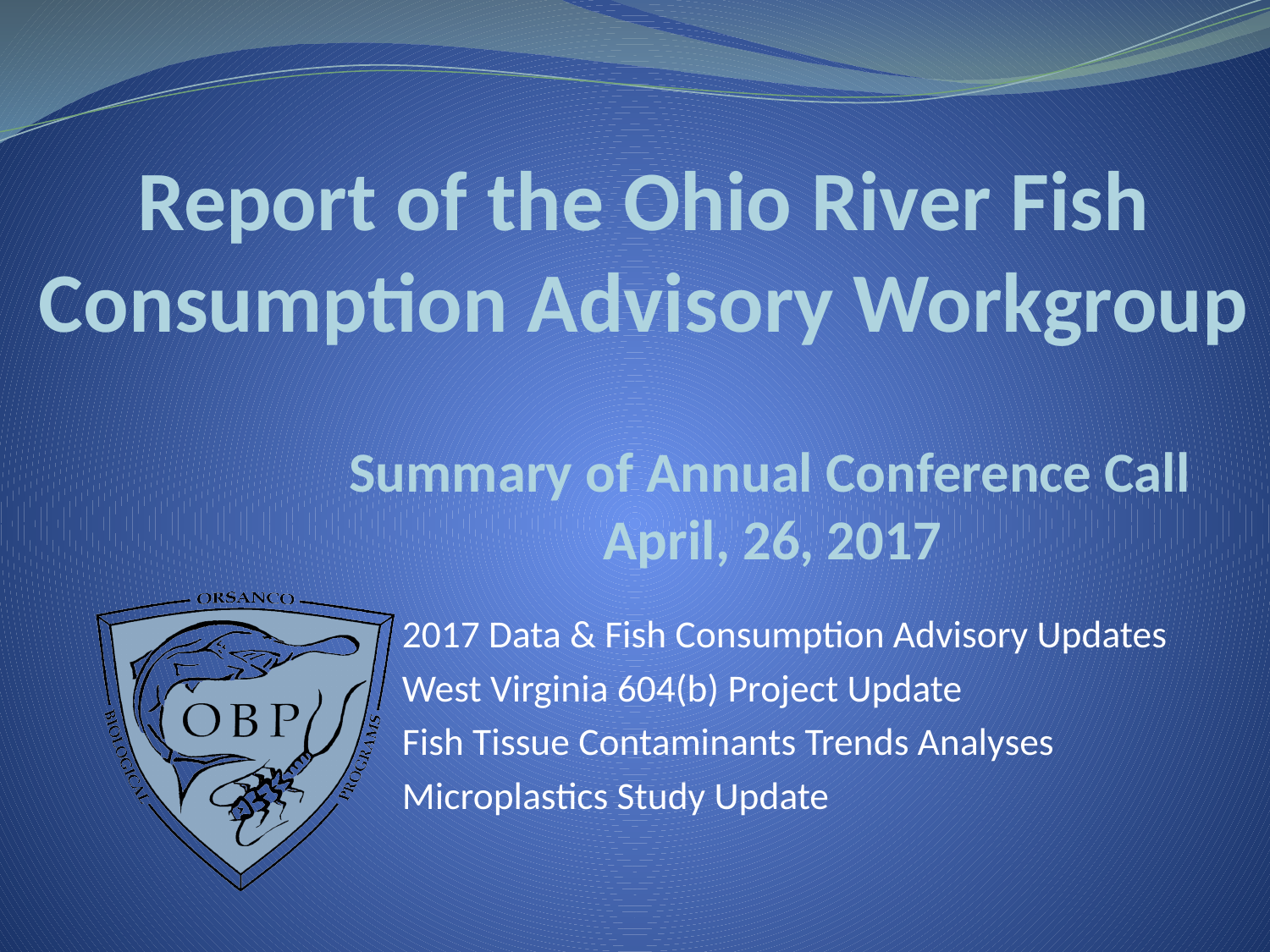

# Report of the Ohio River Fish Consumption Advisory Workgroup
Summary of Annual Conference Call
		April, 26, 2017
2017 Data & Fish Consumption Advisory Updates
West Virginia 604(b) Project Update
Fish Tissue Contaminants Trends Analyses
Microplastics Study Update